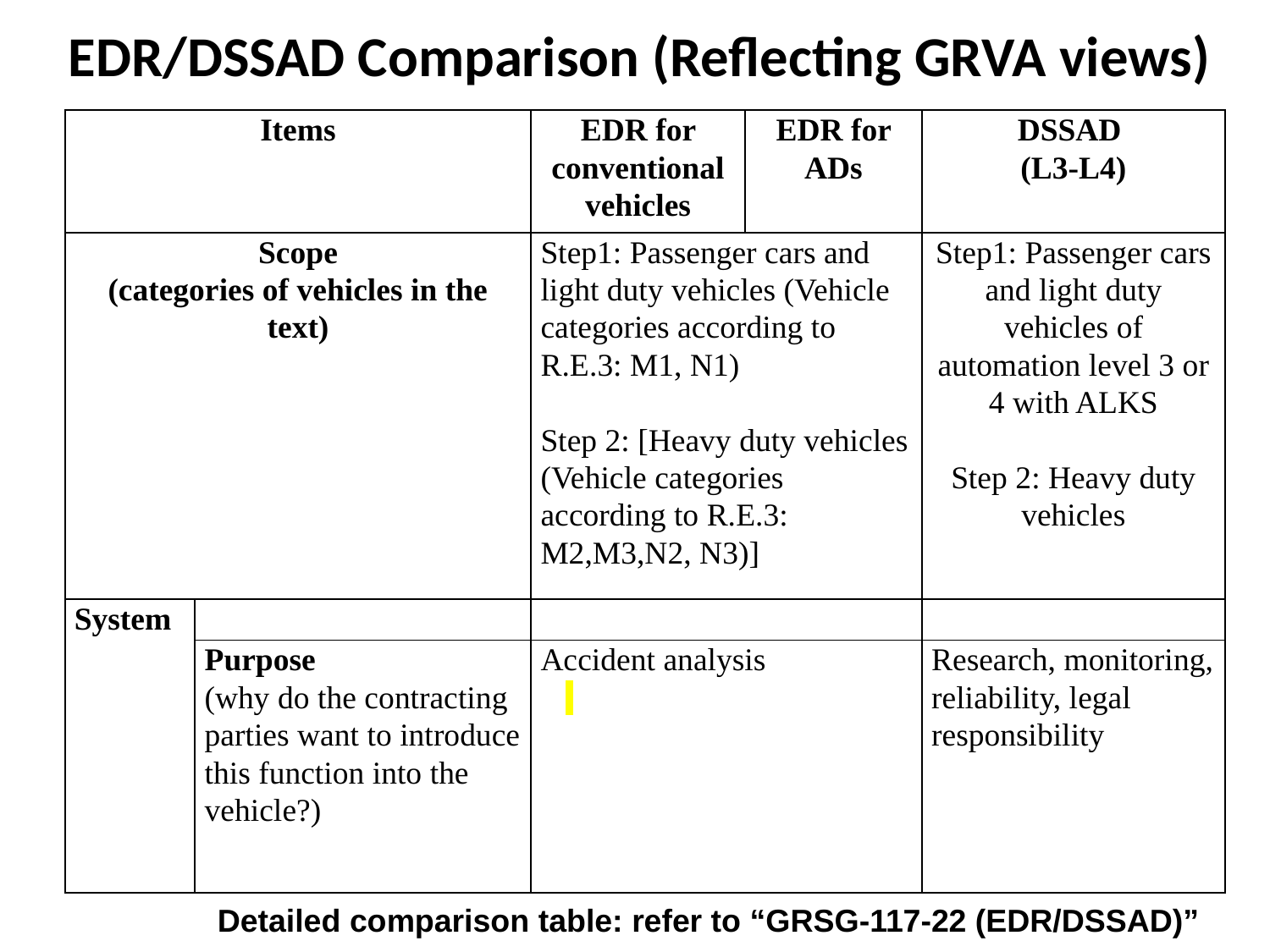

EDR/DSSAD Comparison (Reflecting GRVA views)
| Items |  | EDR for conventional vehicles | EDR for ADs | DSSAD (L3-L4) |
| --- | --- | --- | --- | --- |
| Scope (categories of vehicles in the text) |  | Step1: Passenger cars and light duty vehicles (Vehicle categories according to R.E.3: M1, N1)   Step 2: [Heavy duty vehicles (Vehicle categories according to R.E.3: M2,M3,N2, N3)] |  | Step1: Passenger cars and light duty vehicles of automation level 3 or 4 with ALKS   Step 2: Heavy duty vehicles |
| System |  |  |  |  |
|  | Purpose (why do the contracting parties want to introduce this function into the vehicle?) | Accident analysis |  | Research, monitoring, reliability, legal responsibility |
Detailed comparison table: refer to “GRSG-117-22 (EDR/DSSAD)”